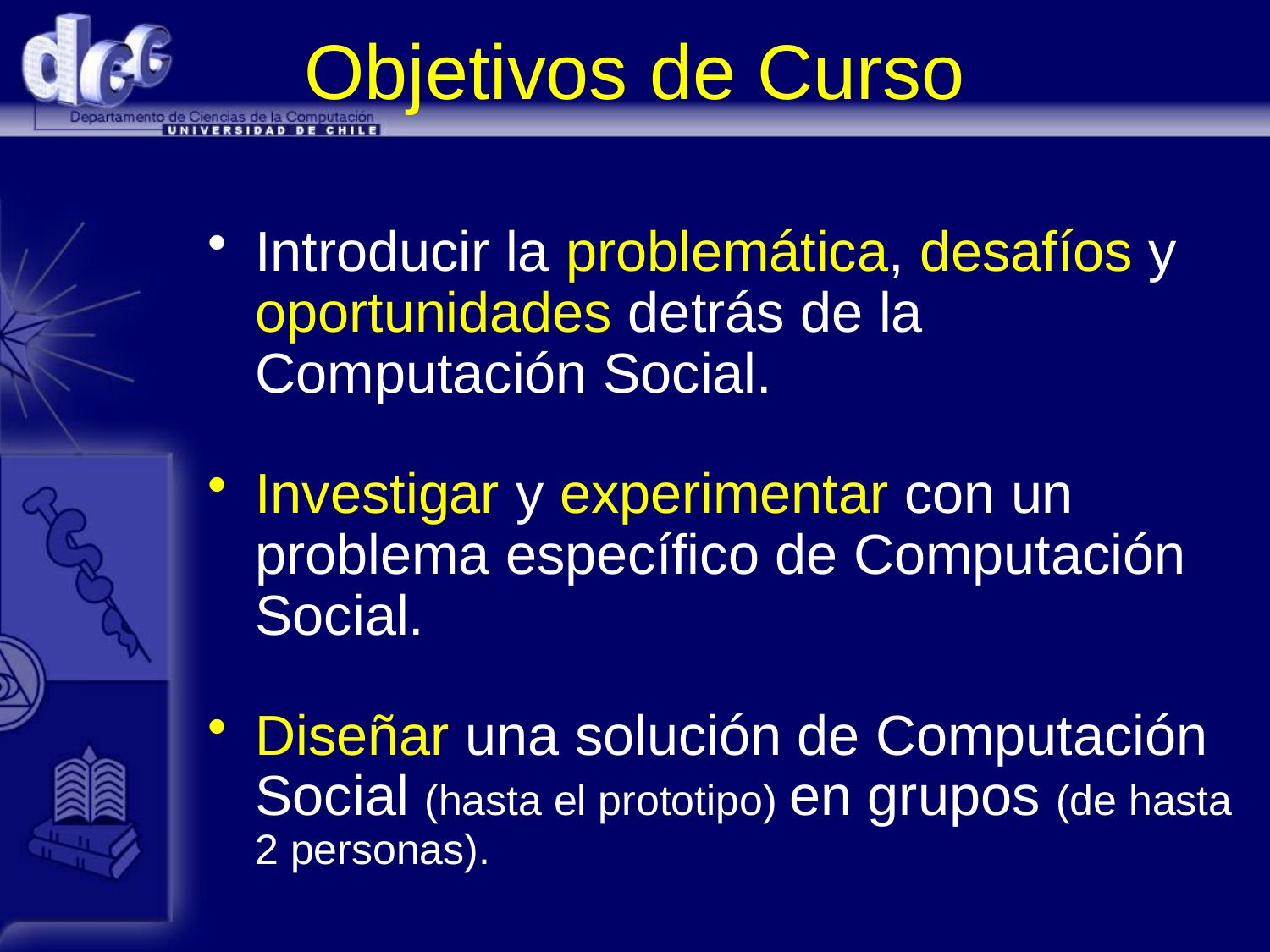

# Objetivos de Curso
Introducir la problemática, desafíos y oportunidades detrás de la Computación Social.
Investigar y experimentar con un problema específico de Computación Social.
Diseñar una solución de Computación Social (hasta el prototipo) en grupos (de hasta 2 personas).